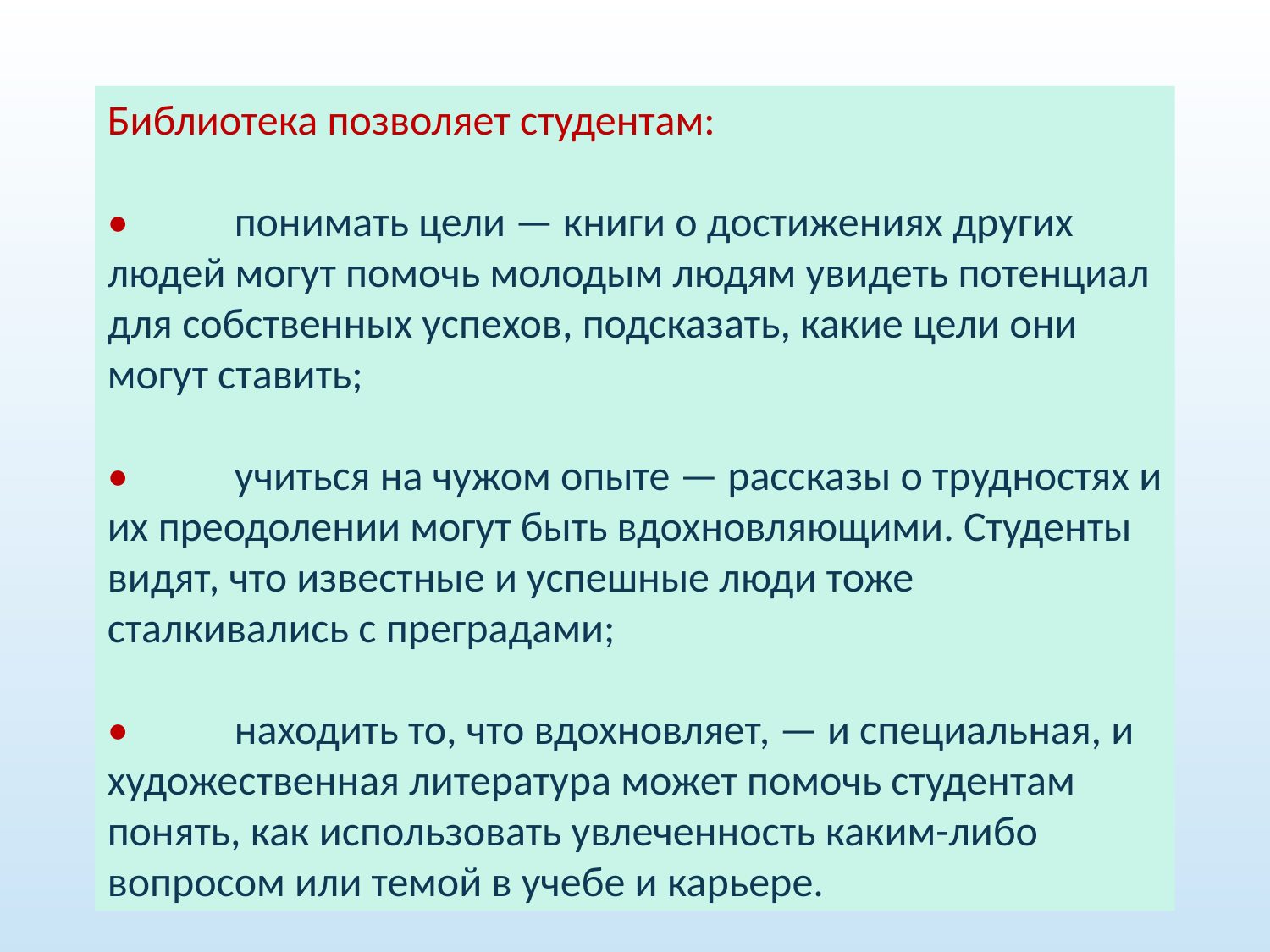

Библиотека позволяет студентам:

•	понимать цели — книги о достижениях других людей могут помочь молодым людям увидеть потенциал для собственных успехов, подсказать, какие цели они могут ставить;

•	учиться на чужом опыте — рассказы о трудностях и их преодолении могут быть вдохновляющими. Студенты видят, что известные и успешные люди тоже сталкивались с преградами;

•	находить то, что вдохновляет, — и специальная, и художественная литература может помочь студентам понять, как использовать увлеченность каким-либо вопросом или темой в учебе и карьере.